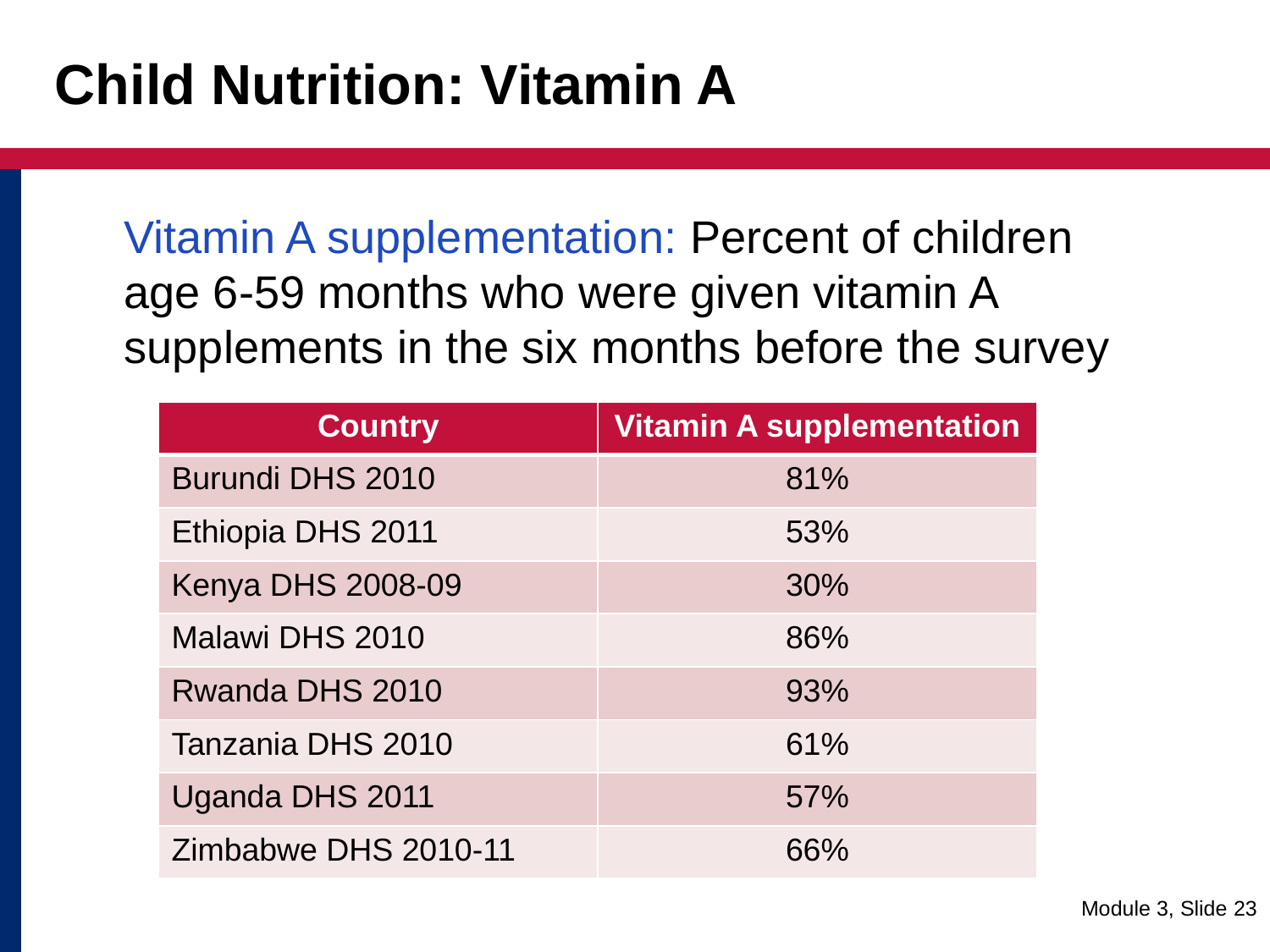

# Child Nutrition: Vitamin A
	Vitamin A supplementation: Percent of children age 6-59 months who were given vitamin A supplements in the six months before the survey
| Country | Vitamin A supplementation |
| --- | --- |
| Burundi DHS 2010 | 81% |
| Ethiopia DHS 2011 | 53% |
| Kenya DHS 2008-09 | 30% |
| Malawi DHS 2010 | 86% |
| Rwanda DHS 2010 | 93% |
| Tanzania DHS 2010 | 61% |
| Uganda DHS 2011 | 57% |
| Zimbabwe DHS 2010-11 | 66% |
Module 3, Slide 23